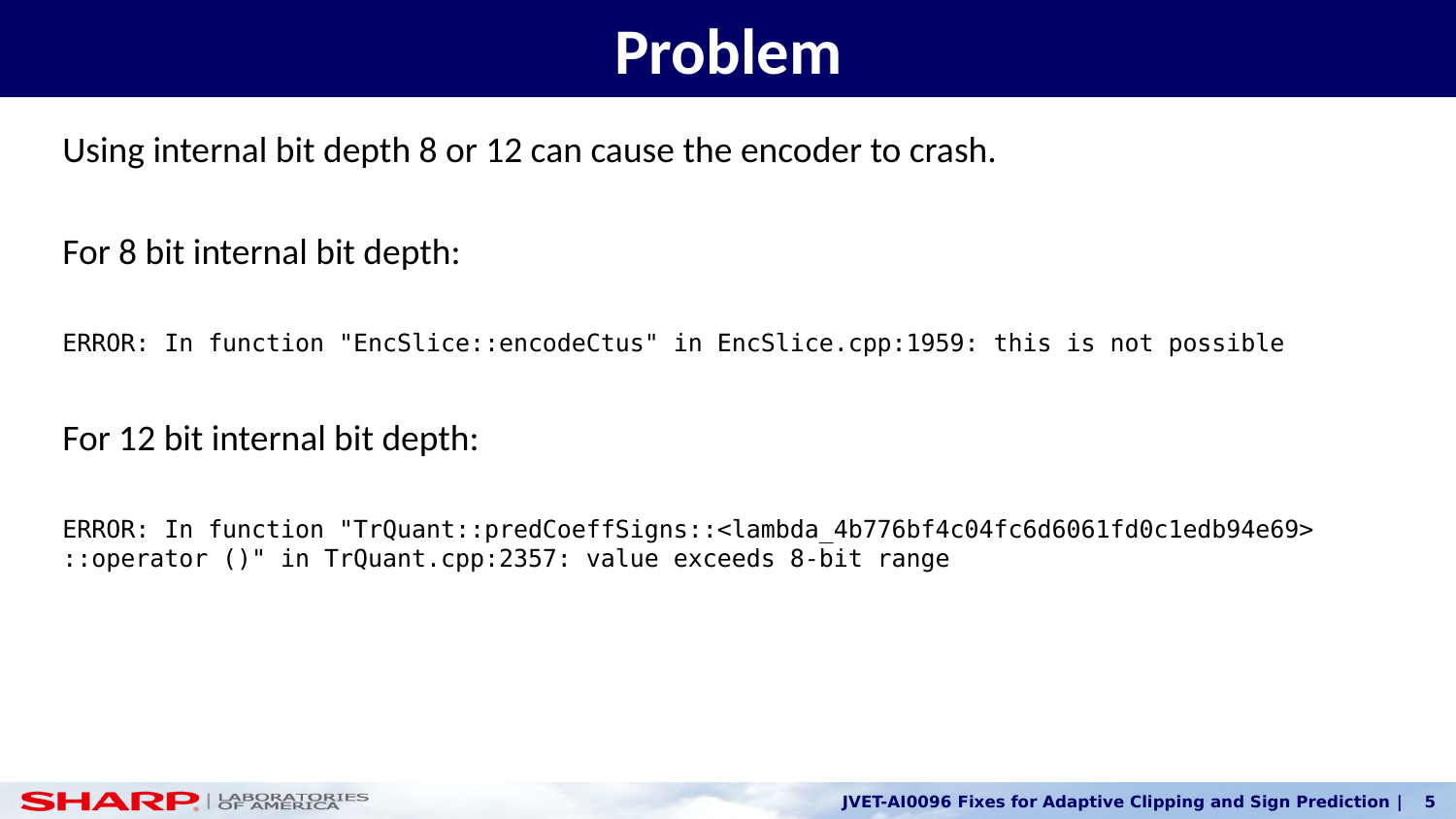

# Problem
Using internal bit depth 8 or 12 can cause the encoder to crash.

For 8 bit internal bit depth:

ERROR: In function "EncSlice::encodeCtus" in EncSlice.cpp:1959: this is not possible

For 12 bit internal bit depth:

ERROR: In function "TrQuant::predCoeffSigns::<lambda_4b776bf4c04fc6d6061fd0c1edb94e69>
::operator ()" in TrQuant.cpp:2357: value exceeds 8-bit range